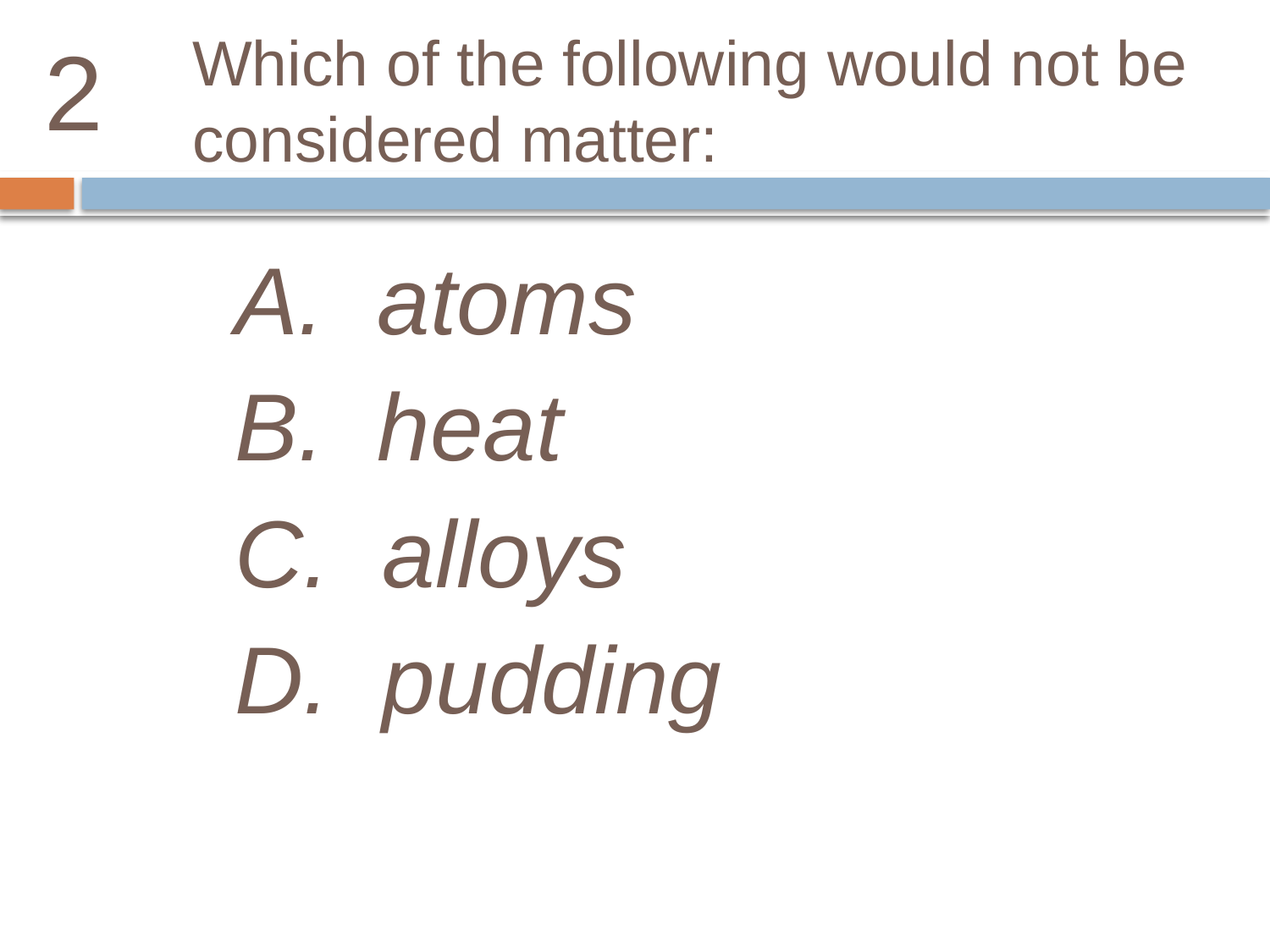

2
# Which of the following would not be considered matter:
A.  atoms
B.  heat
C.  alloys
D.  pudding